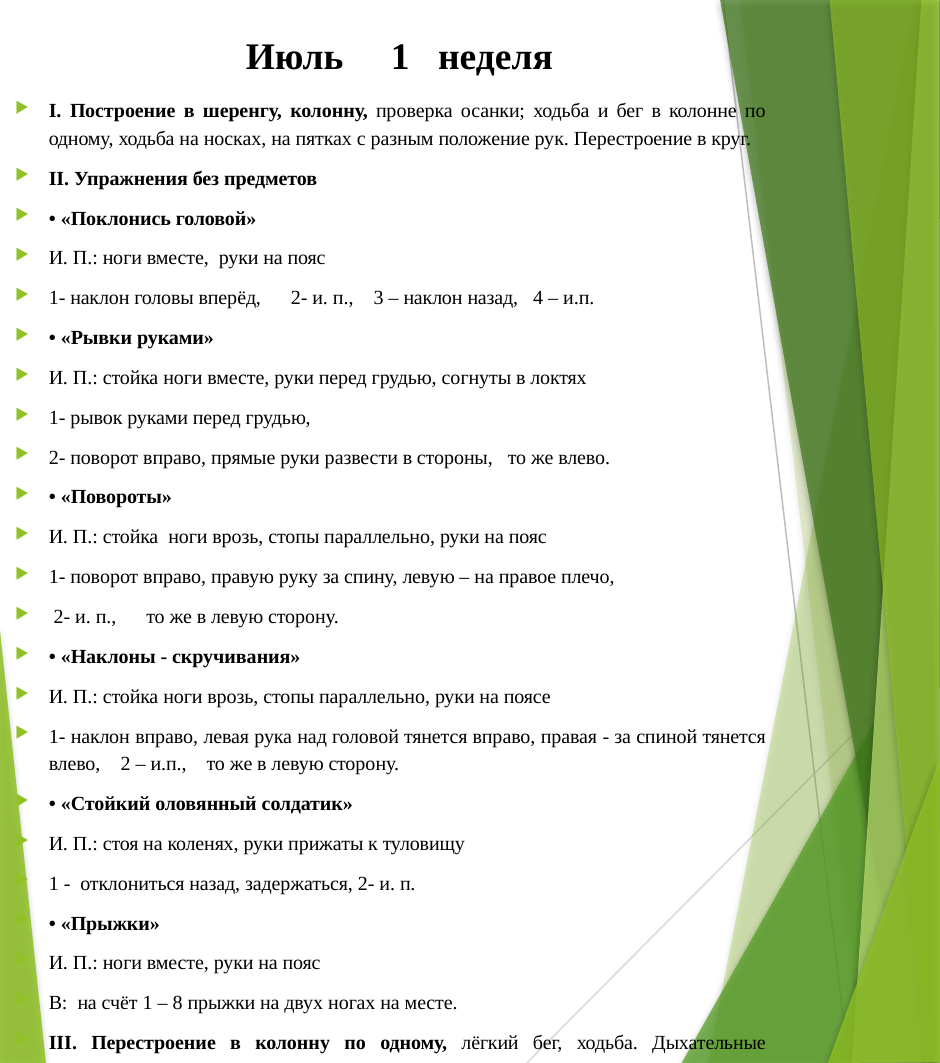

# Июль     1   неделя
I. Построение в шеренгу, колонну, проверка осанки; ходьба и бег в колонне по одному, ходьба на носках, на пятках с разным положение рук. Перестроение в круг.
II. Упражнения без предметов
• «Поклонись головой»
И. П.: ноги вместе,  руки на пояс
1- наклон головы вперёд,      2- и. п.,    3 – наклон назад,   4 – и.п.
• «Рывки руками»
И. П.: стойка ноги вместе, руки перед грудью, согнуты в локтях
1- рывок руками перед грудью,
2- поворот вправо, прямые руки развести в стороны,   то же влево.
• «Повороты»
И. П.: стойка  ноги врозь, стопы параллельно, руки на пояс
1- поворот вправо, правую руку за спину, левую – на правое плечо,
 2- и. п.,      то же в левую сторону.
• «Наклоны - скручивания»
И. П.: стойка ноги врозь, стопы параллельно, руки на поясе
1- наклон вправо, левая рука над головой тянется вправо, правая - за спиной тянется влево,    2 – и.п.,    то же в левую сторону.
• «Стойкий оловянный солдатик»
И. П.: стоя на коленях, руки прижаты к туловищу
1 -  отклониться назад, задержаться, 2- и. п.
• «Прыжки»
И. П.: ноги вместе, руки на пояс
В:  на счёт 1 – 8 прыжки на двух ногах на месте.
III. Перестроение в колонну по одному, лёгкий бег, ходьба. Дыхательные упражнения